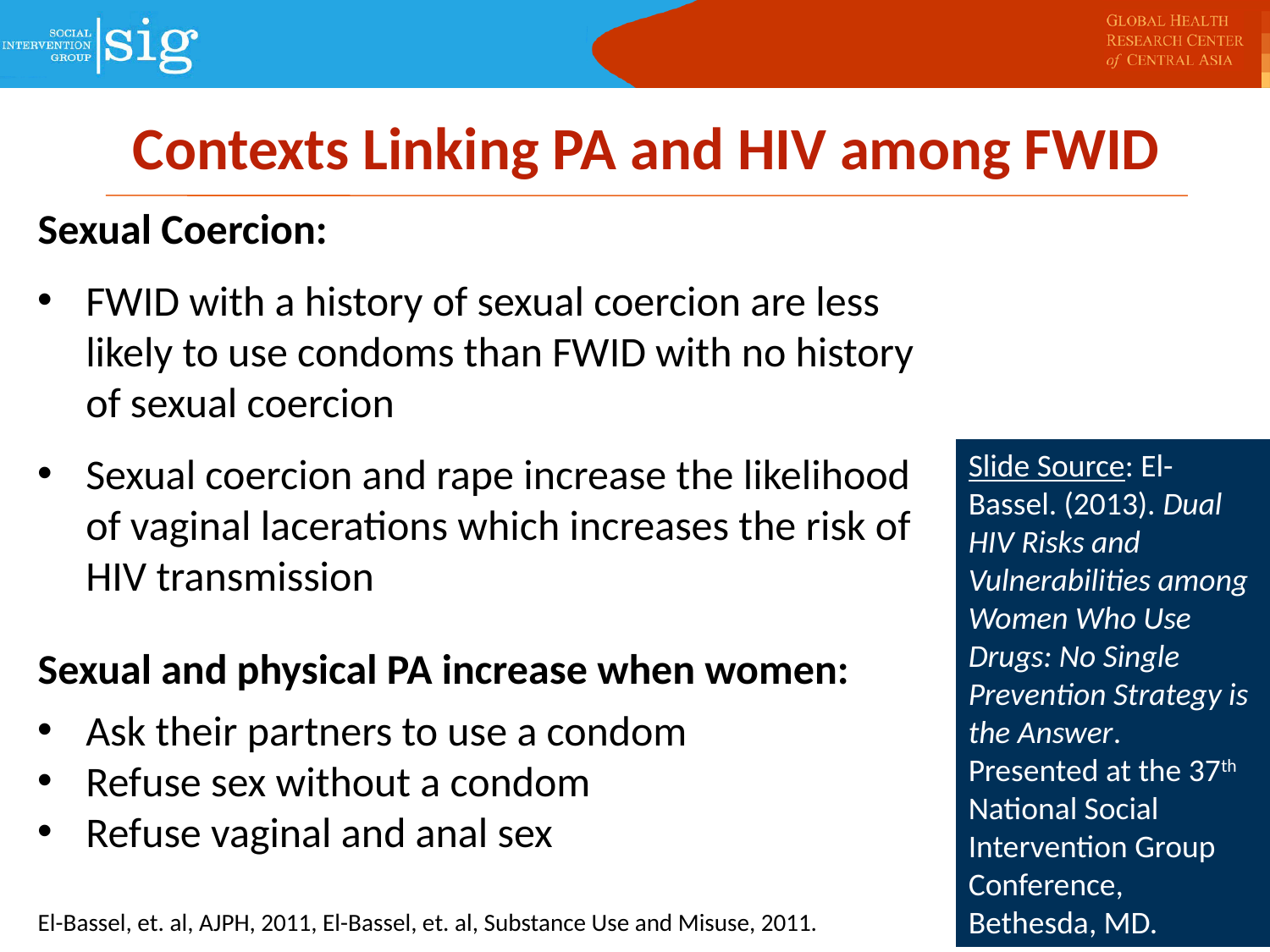

Contexts Linking PA and HIV among FWID
Sexual Coercion:
FWID with a history of sexual coercion are less likely to use condoms than FWID with no history of sexual coercion
Sexual coercion and rape increase the likelihood of vaginal lacerations which increases the risk of HIV transmission
Sexual and physical PA increase when women:
Ask their partners to use a condom
Refuse sex without a condom
Refuse vaginal and anal sex

El-Bassel, et. al, AJPH, 2011, El-Bassel, et. al, Substance Use and Misuse, 2011.

Slide Source: El-Bassel. (2013). Dual HIV Risks and Vulnerabilities among Women Who Use Drugs: No Single Prevention Strategy is the Answer. Presented at the 37th National Social Intervention Group Conference, Bethesda, MD.